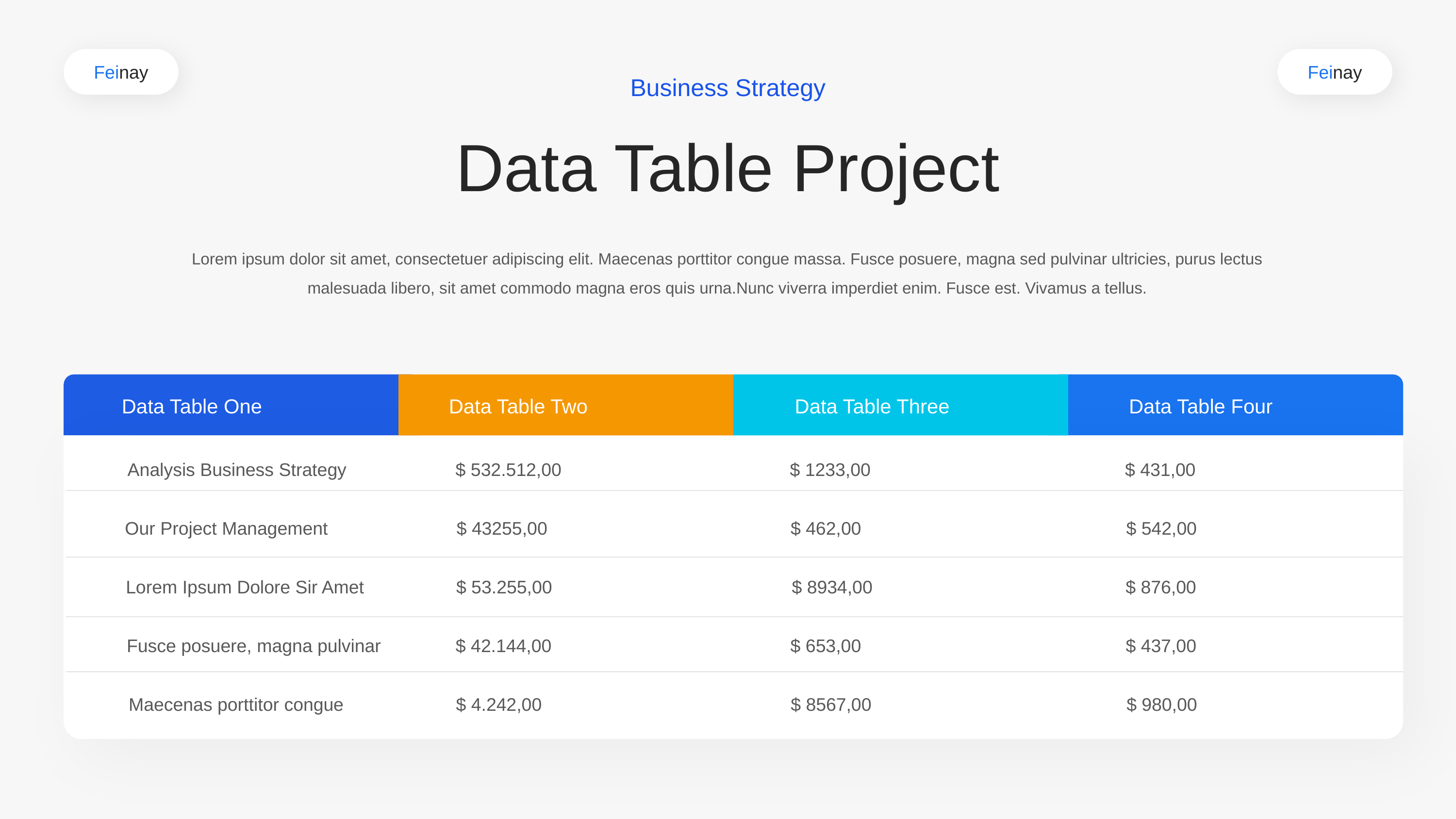

Feinay
Feinay
Business Strategy
Data Table Project
Lorem ipsum dolor sit amet, consectetuer adipiscing elit. Maecenas porttitor congue massa. Fusce posuere, magna sed pulvinar ultricies, purus lectus malesuada libero, sit amet commodo magna eros quis urna.Nunc viverra imperdiet enim. Fusce est. Vivamus a tellus.

Data Table One
Data Table Two
Data Table Three
Data Table Four

Analysis Business Strategy
$ 532.512,00
$ 1233,00
$ 431,00
Our Project Management
$ 43255,00
$ 462,00
$ 542,00
Lorem Ipsum Dolore Sir Amet
$ 53.255,00
$ 8934,00
$ 876,00
Fusce posuere, magna pulvinar
$ 42.144,00
$ 653,00
$ 437,00
Maecenas porttitor congue
$ 4.242,00
$ 8567,00
$ 980,00